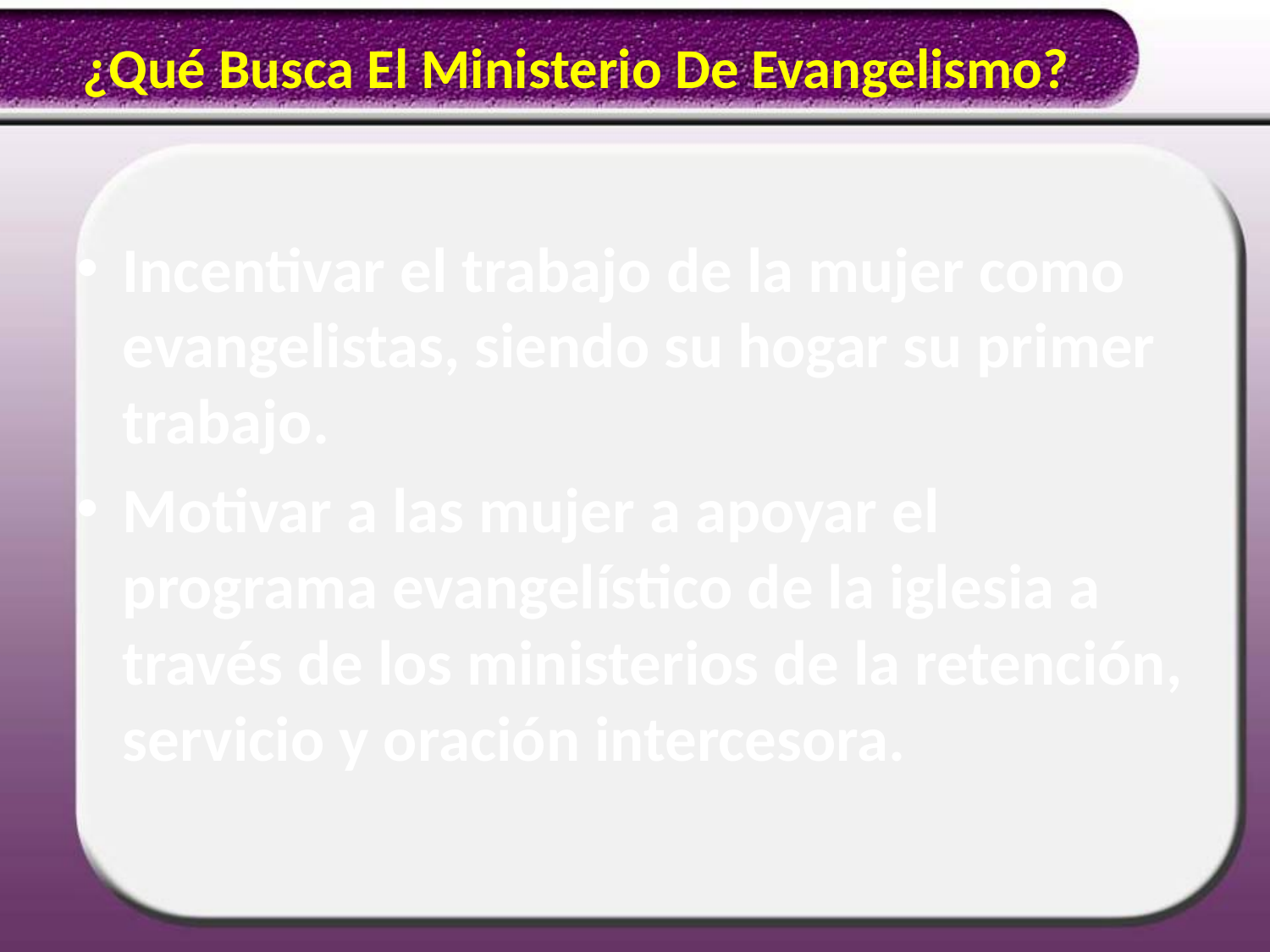

# ¿Qué Busca El Ministerio De Evangelismo?
Incentivar el trabajo de la mujer como evangelistas, siendo su hogar su primer trabajo.
Motivar a las mujer a apoyar el programa evangelístico de la iglesia a través de los ministerios de la retención, servicio y oración intercesora.